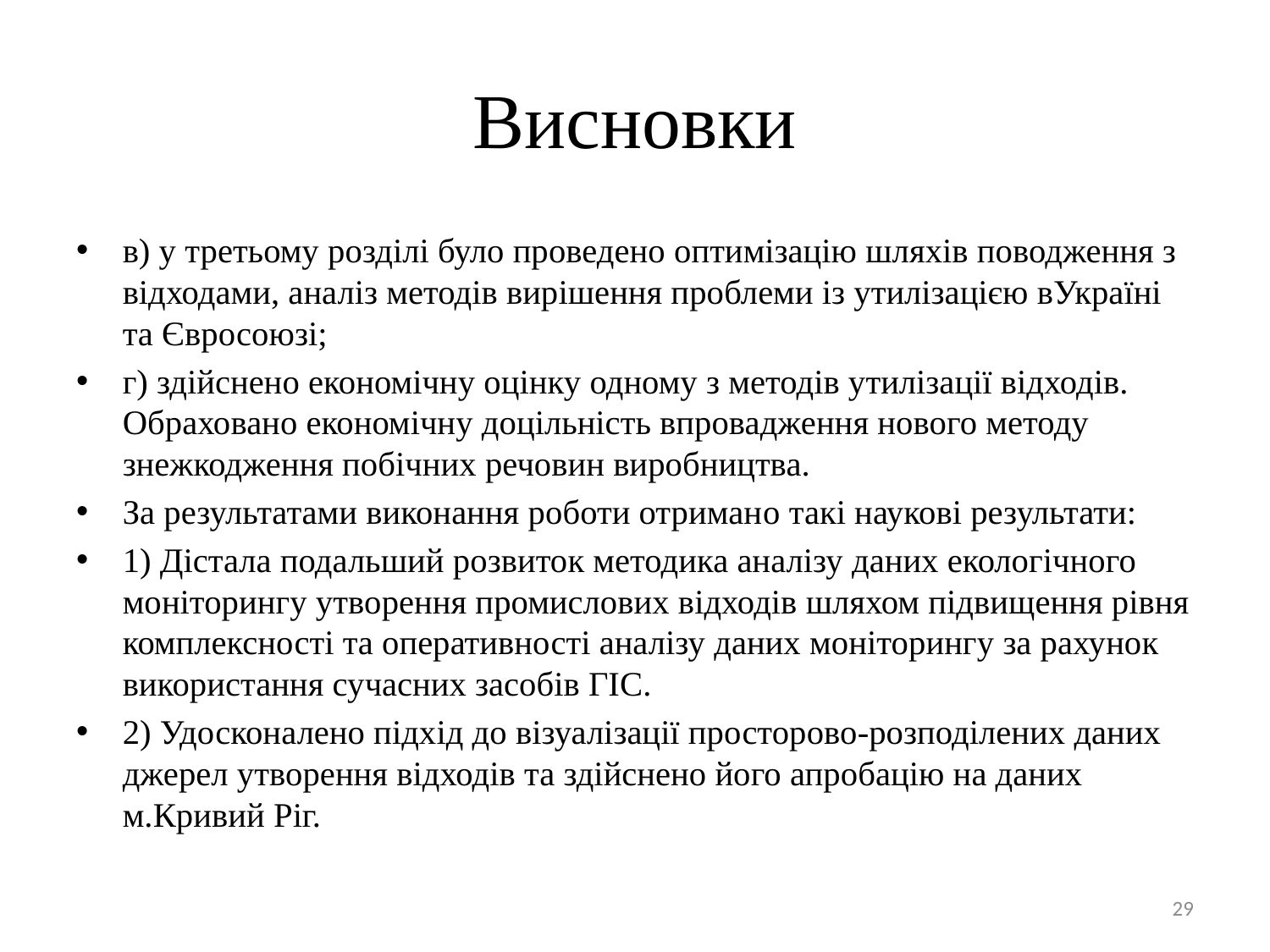

# Висновки
в) у третьому розділі було проведено оптимізацію шляхів поводження з відходами, аналіз методів вирішення проблеми із утилізацією вУкраїні та Євросоюзі;
г) здійснено економічну оцінку одному з методів утилізації відходів. Обраховано економічну доцільність впровадження нового методу знежкодження побічних речовин виробництва.
За результатами виконання роботи отримано такі наукові результати:
1) Дістала подальший розвиток методика аналізу даних екологічного моніторингу утворення промислових відходів шляхом підвищення рівня комплексності та оперативності аналізу даних моніторингу за рахунок використання сучасних засобів ГІС.
2) Удосконалено підхід до візуалізації просторово-розподілених даних джерел утворення відходів та здійснено його апробацію на даних м.Кривий Ріг.

29